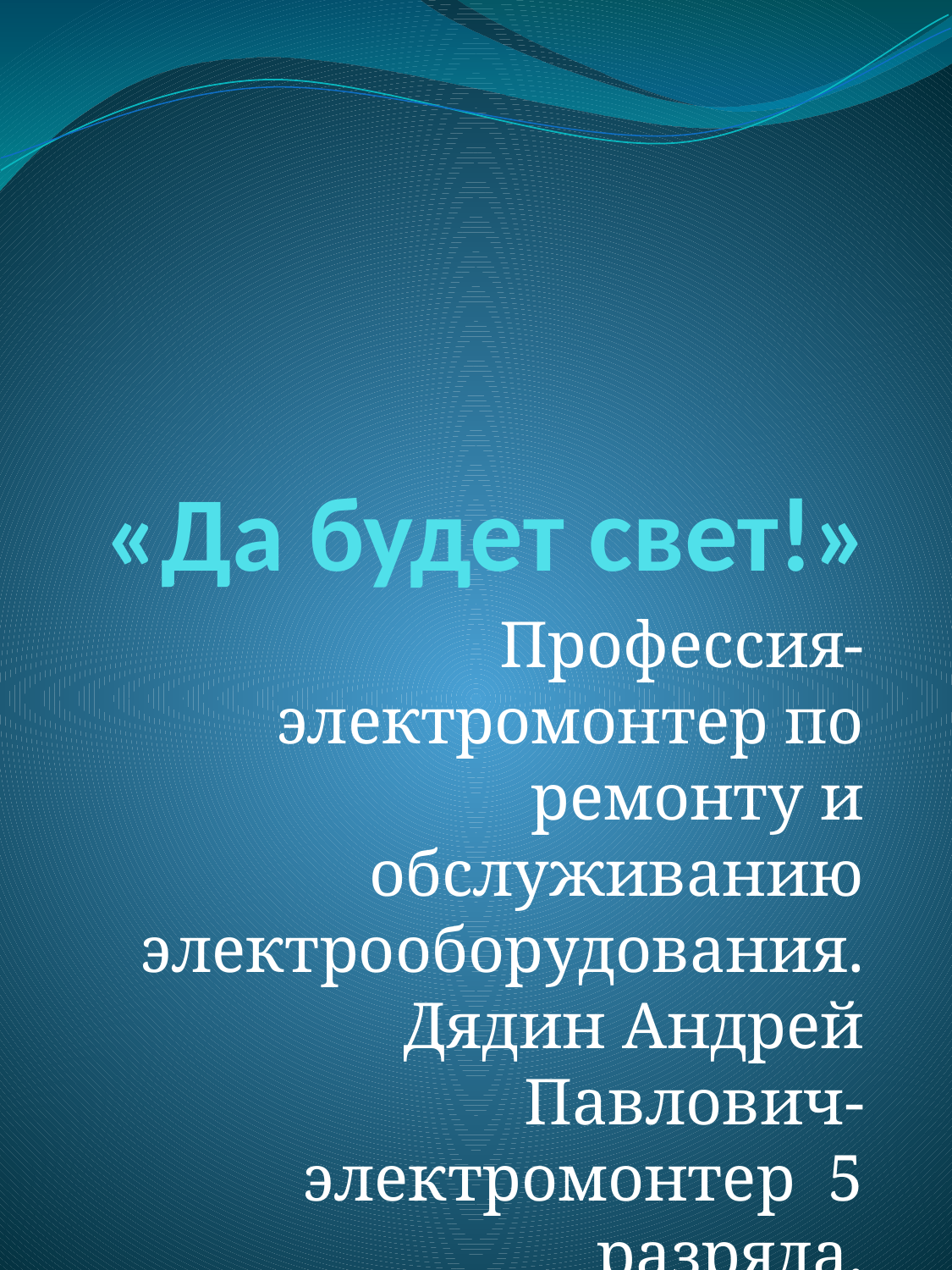

# «Да будет свет!»
Профессия- электромонтер по ремонту и обслуживанию электрооборудования.
Дядин Андрей Павлович-электромонтер  5 разряда.